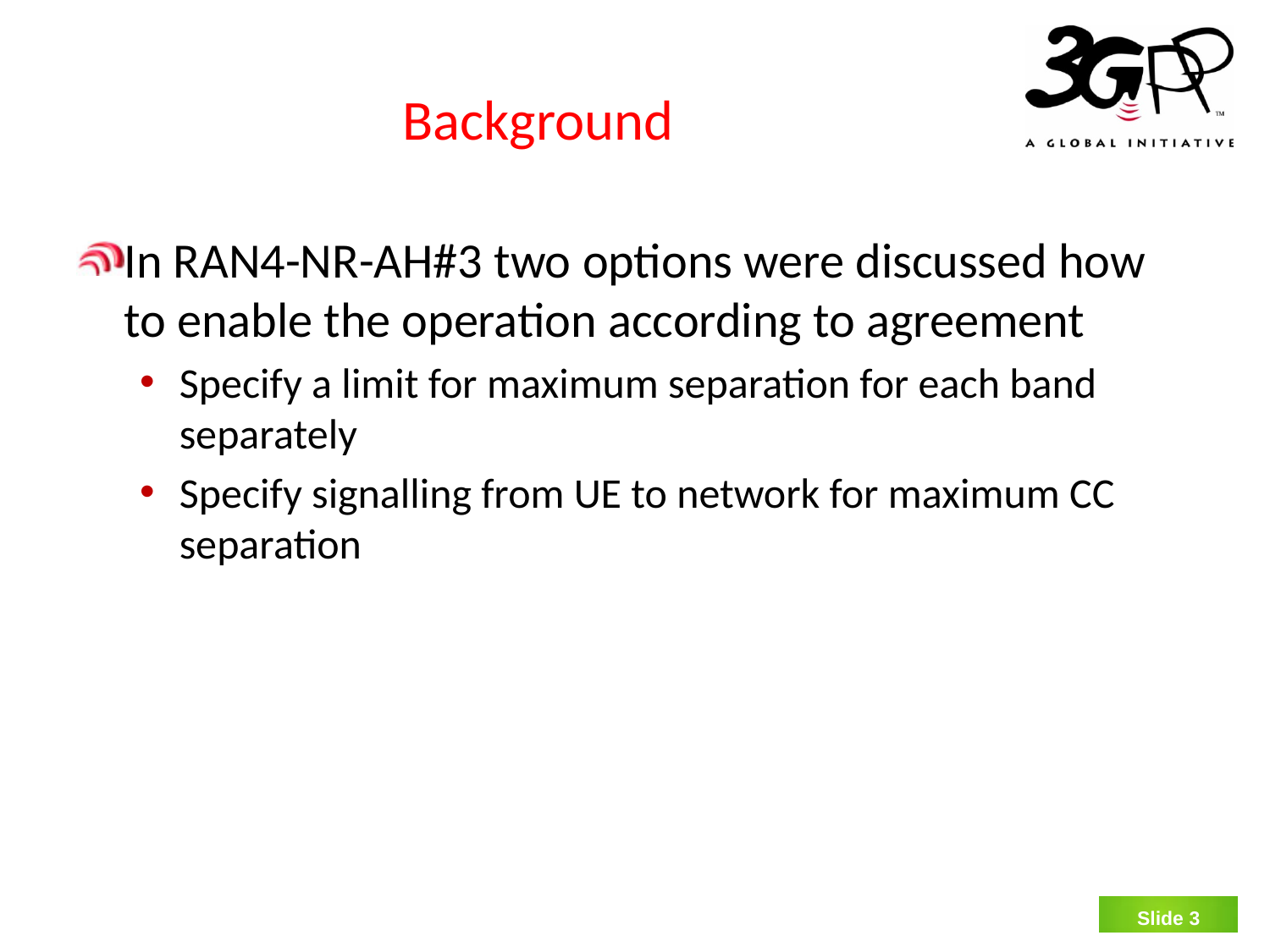

# Background
In RAN4-NR-AH#3 two options were discussed how to enable the operation according to agreement
Specify a limit for maximum separation for each band separately
Specify signalling from UE to network for maximum CC separation

Slide 3